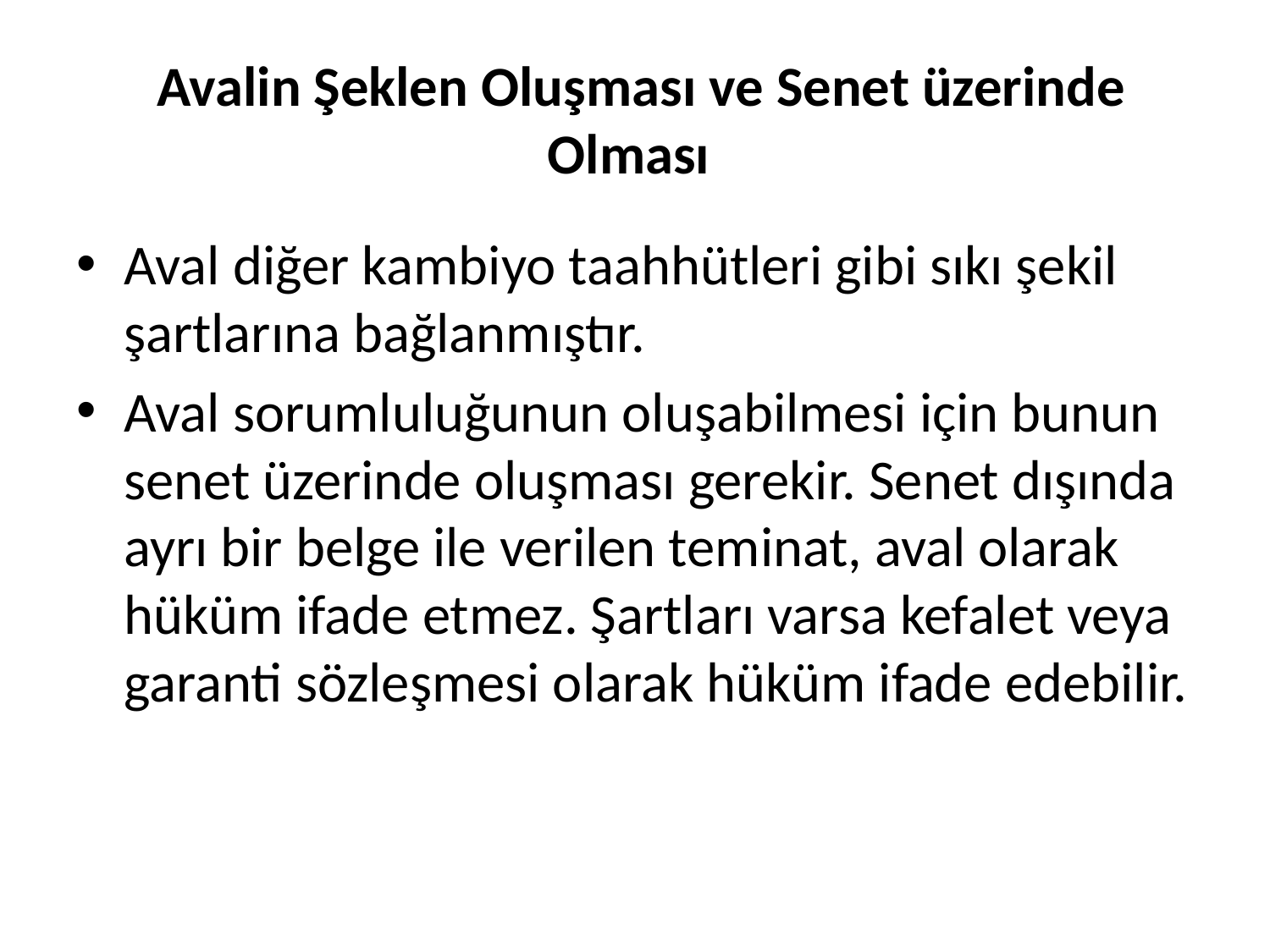

# Avalin Şeklen Oluşması ve Senet üzerinde Olması
Aval diğer kambiyo taahhütleri gibi sıkı şekil şartlarına bağlanmıştır.
Aval sorumluluğunun oluşabilmesi için bunun senet üzerinde oluşması gerekir. Senet dışında ayrı bir belge ile verilen teminat, aval olarak hüküm ifade etmez. Şartları varsa kefalet veya garanti sözleşmesi olarak hüküm ifade edebilir.